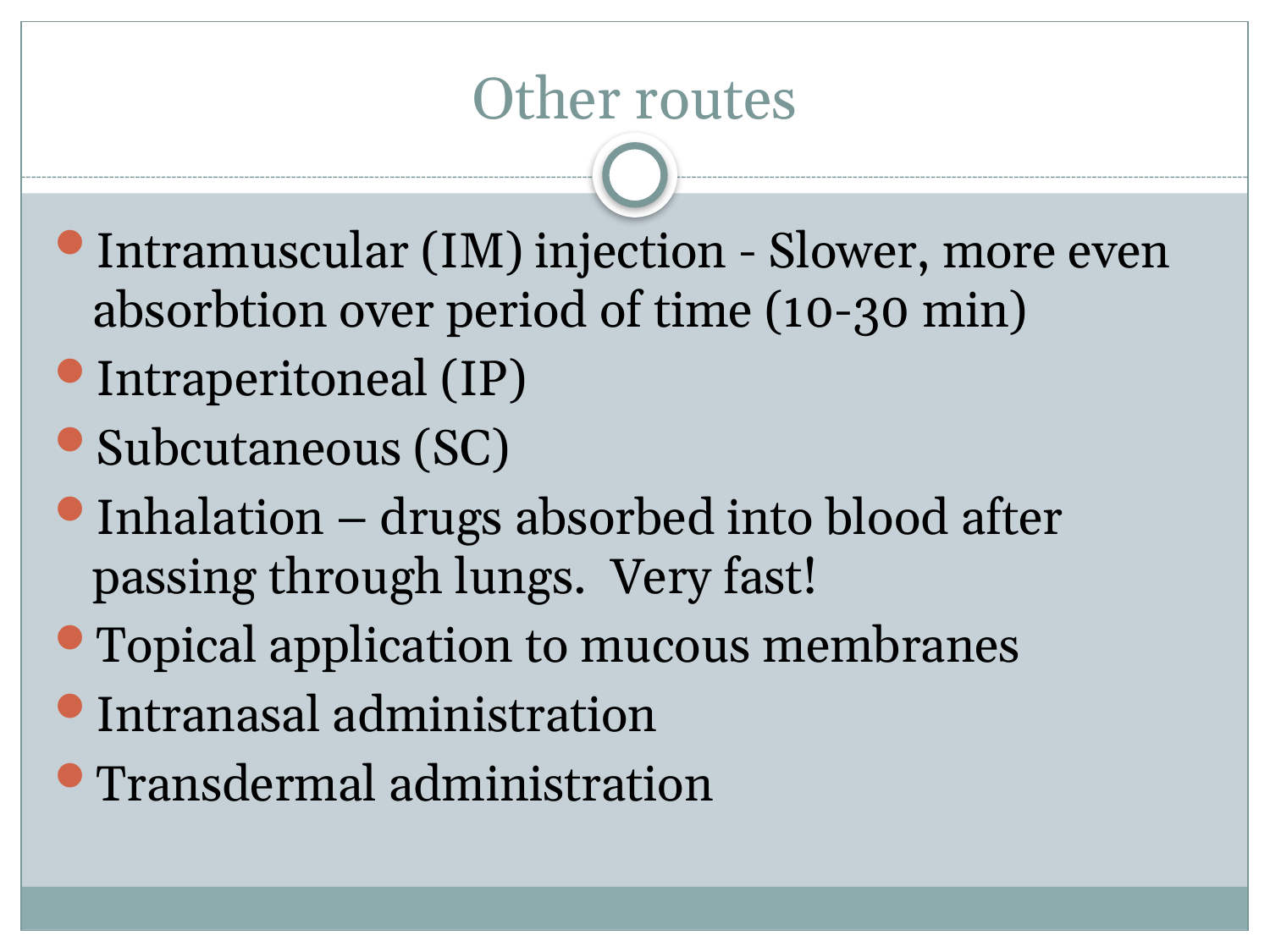

# Other routes
Intramuscular (IM) injection - Slower, more even absorbtion over period of time (10-30 min)
Intraperitoneal (IP)
Subcutaneous (SC)
Inhalation – drugs absorbed into blood after passing through lungs.  Very fast!
Topical application to mucous membranes
Intranasal administration
Transdermal administration